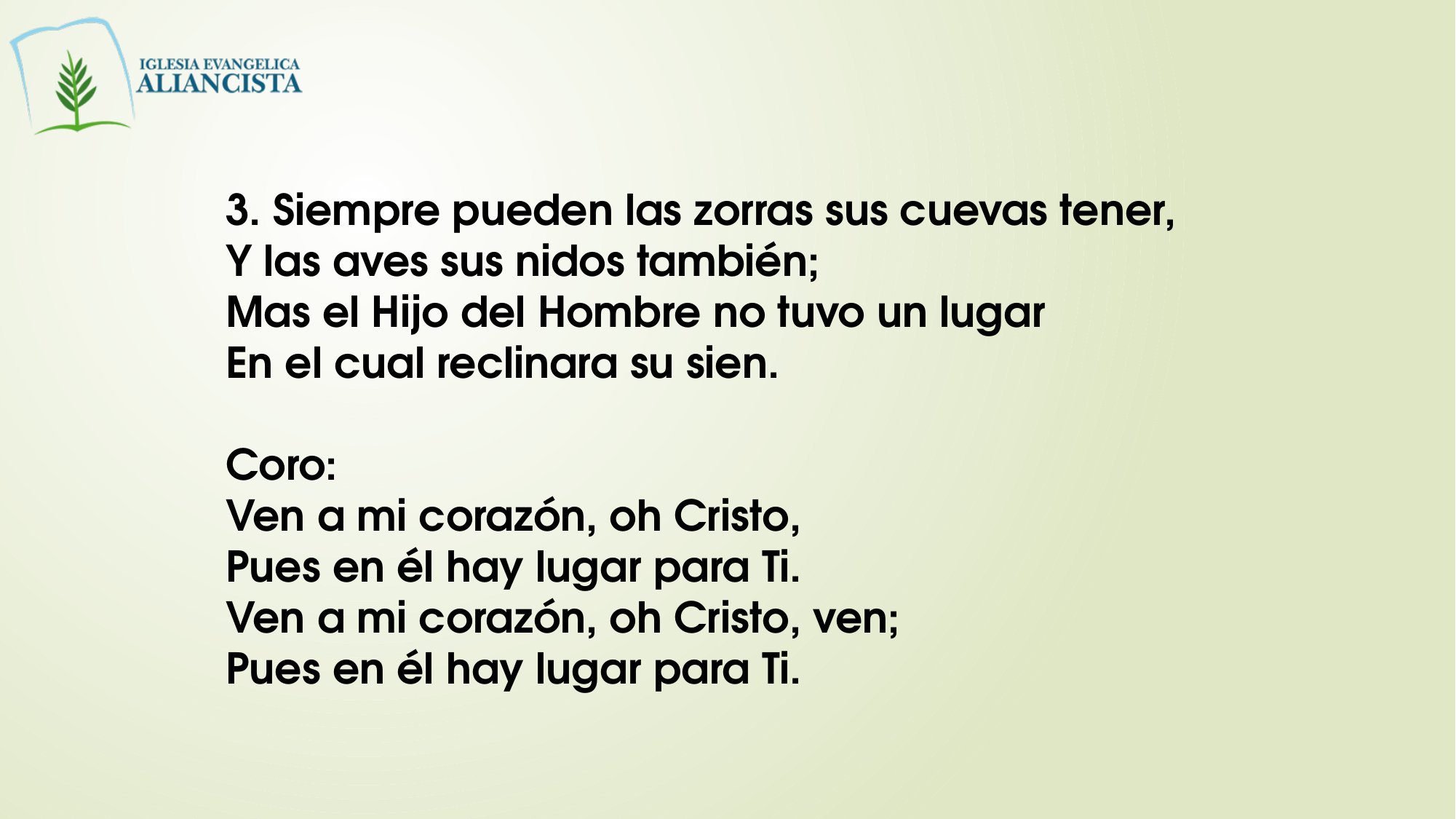

3. Siempre pueden las zorras sus cuevas tener,
Y las aves sus nidos también;
Mas el Hijo del Hombre no tuvo un lugar
En el cual reclinara su sien.

Coro:
Ven a mi corazón, oh Cristo,
Pues en él hay lugar para Ti.
Ven a mi corazón, oh Cristo, ven;
Pues en él hay lugar para Ti.